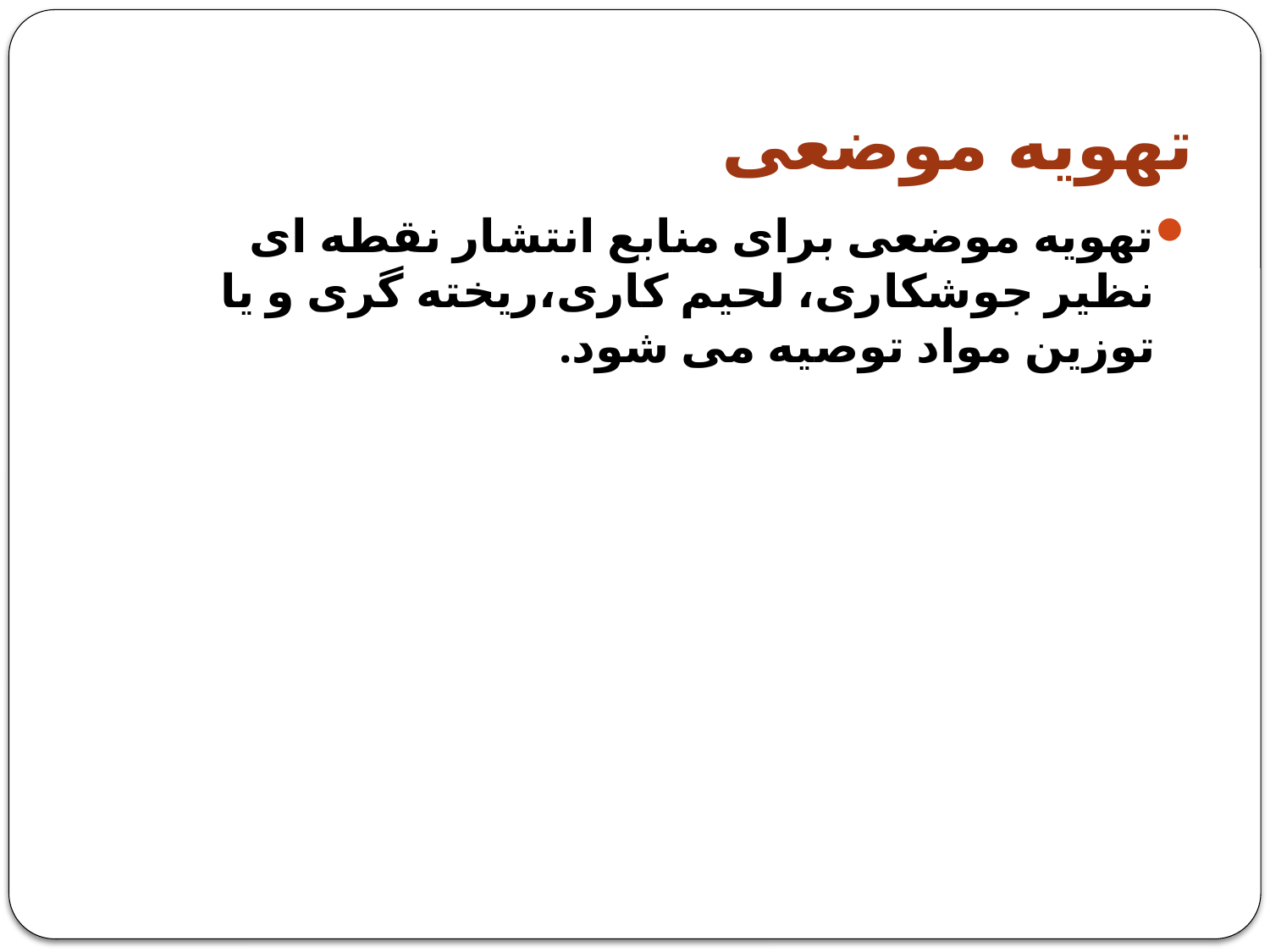

# تهویه موضعی
تهویه موضعی برای منابع انتشار نقطه ای نظیر جوشکاری، لحیم کاری،ریخته گری و یا توزین مواد توصیه می شود.